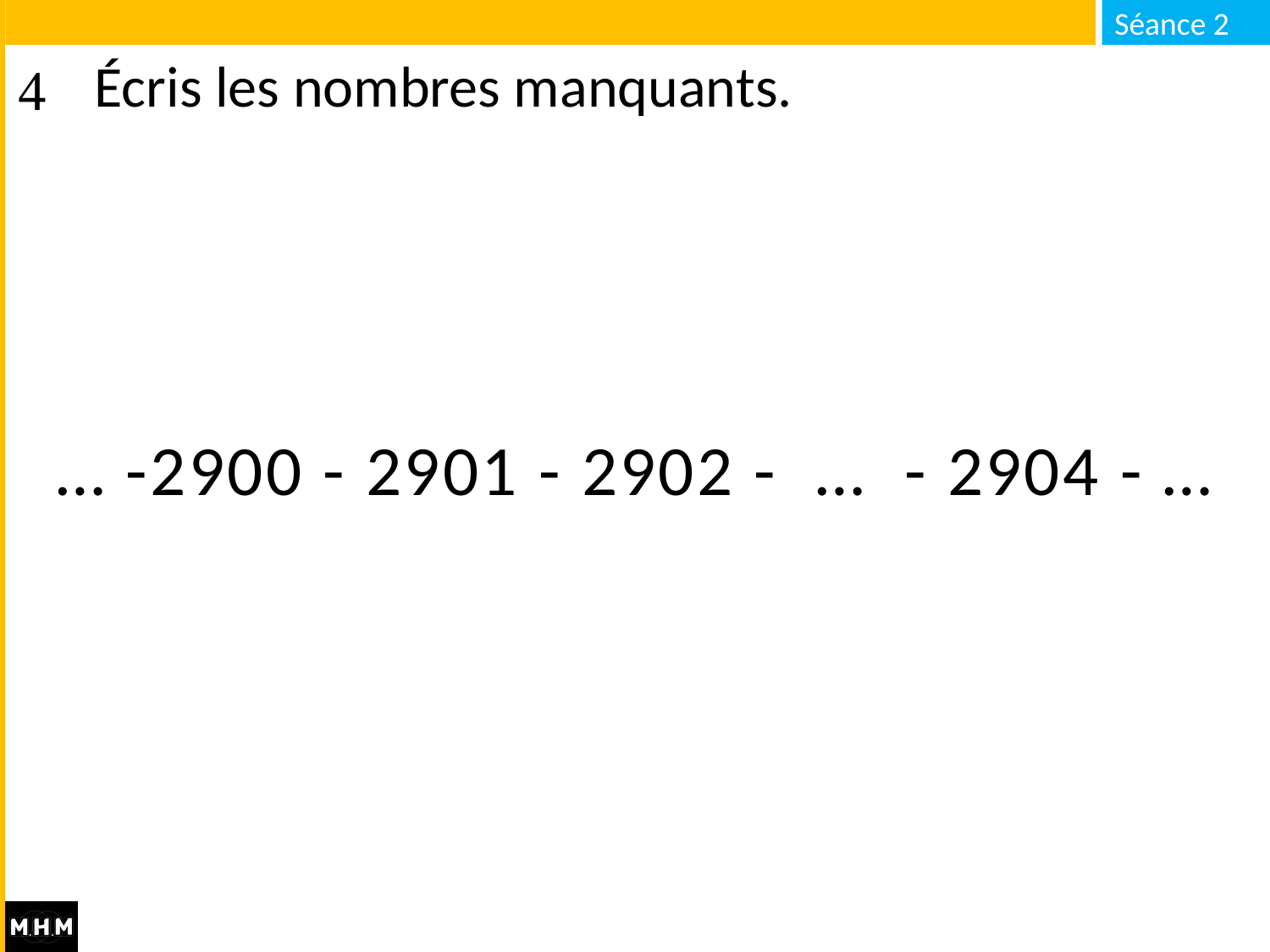

# Écris les nombres manquants.
… -2900 - 2901 - 2902 -  …  - 2904 - …